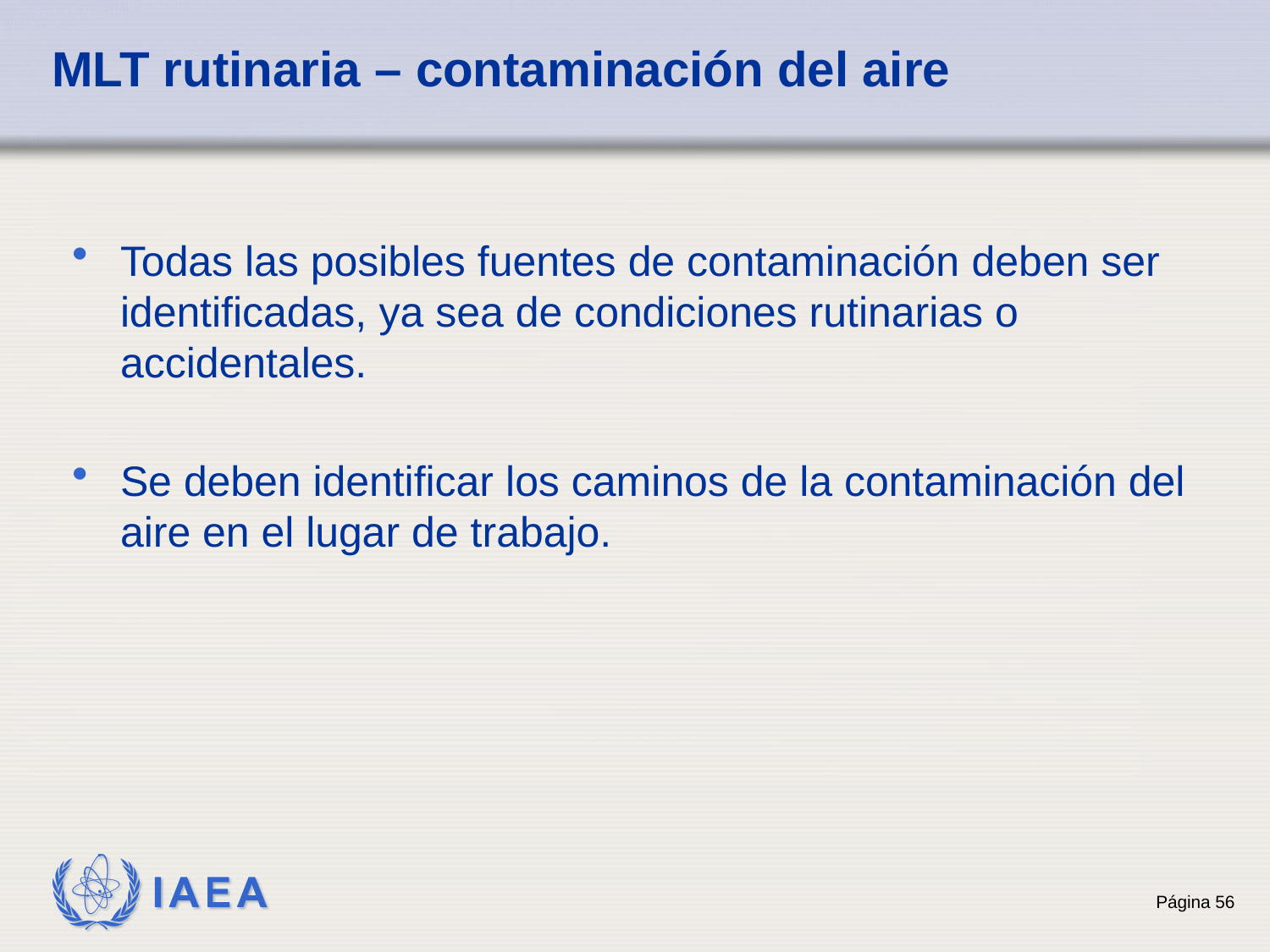

# MLT rutinaria – contaminación del aire
Todas las posibles fuentes de contaminación deben ser identificadas, ya sea de condiciones rutinarias o accidentales.

Se deben identificar los caminos de la contaminación del aire en el lugar de trabajo.

56